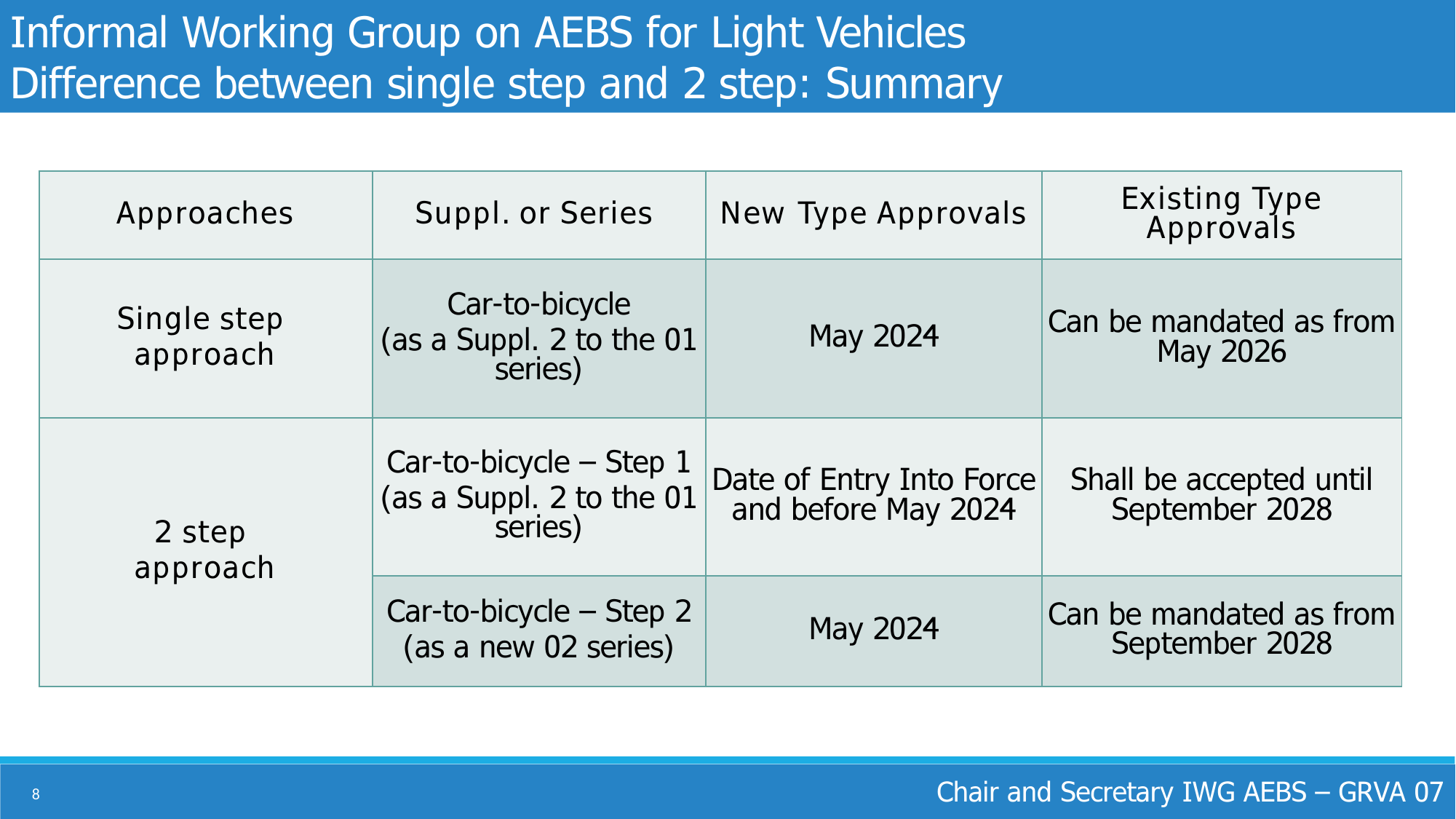

Informal Working Group on AEBS for Light Vehicles
Difference between single step and 2 step: Summary
| Approaches | Suppl. or Series | New Type Approvals | Existing Type Approvals |
| --- | --- | --- | --- |
| Single step approach | Car-to-bicycle (as a Suppl. 2 to the 01 series) | May 2024 | Can be mandated as from May 2026 |
| 2 step approach | Car-to-bicycle – Step 1 (as a Suppl. 2 to the 01 series) | Date of Entry Into Force and before May 2024 | Shall be accepted until September 2028 |
|  | Car-to-bicycle – Step 2 (as a new 02 series) | May 2024 | Can be mandated as from September 2028 |
Chair and Secretary IWG AEBS – GRVA 07
8